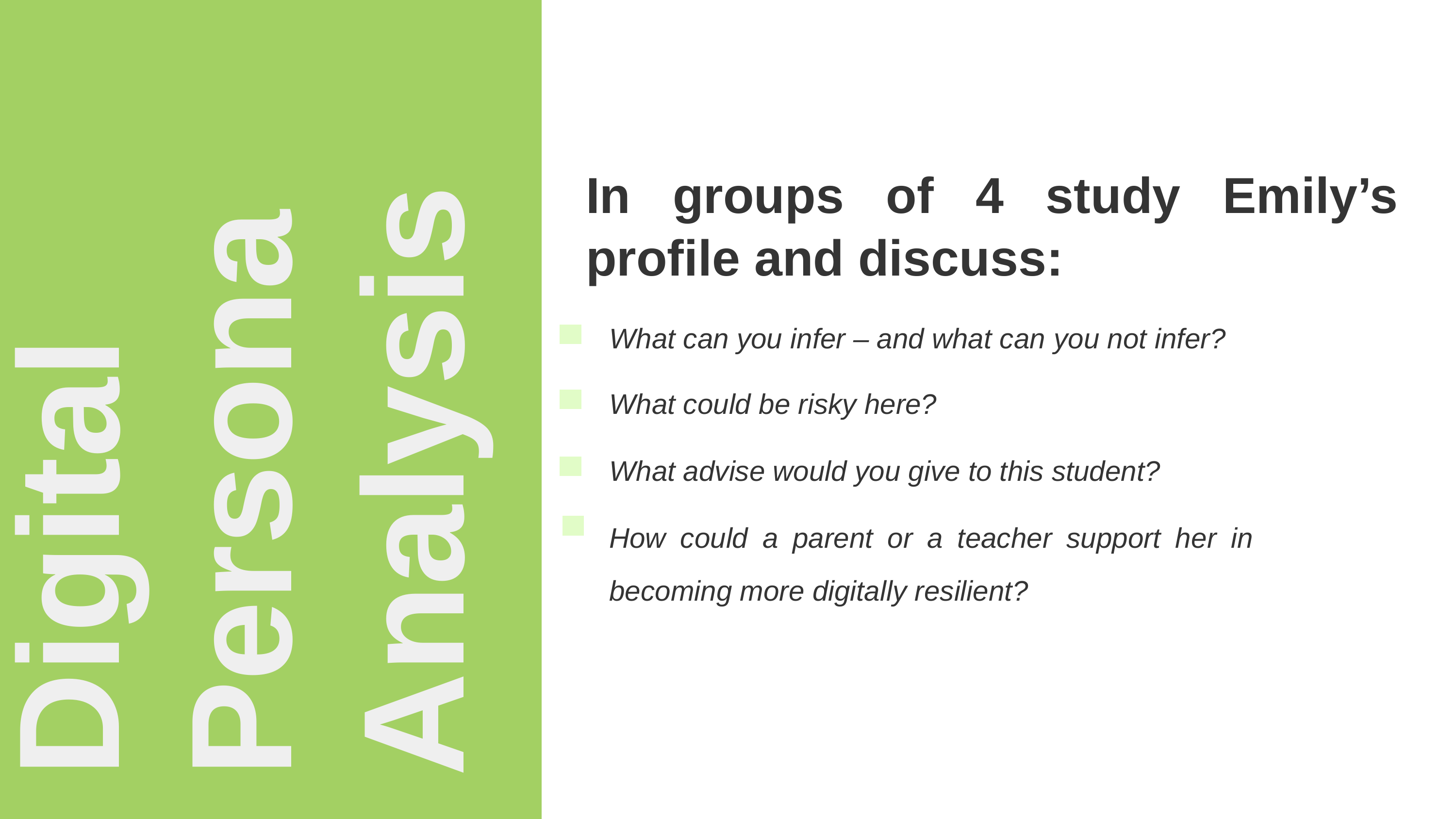

Digital Persona Analysis
In groups of 4 study Emily’s profile and discuss:
What can you infer – and what can you not infer?

What could be risky here?

What advise would you give to this student?

How could a parent or a teacher support her in becoming more digitally resilient?